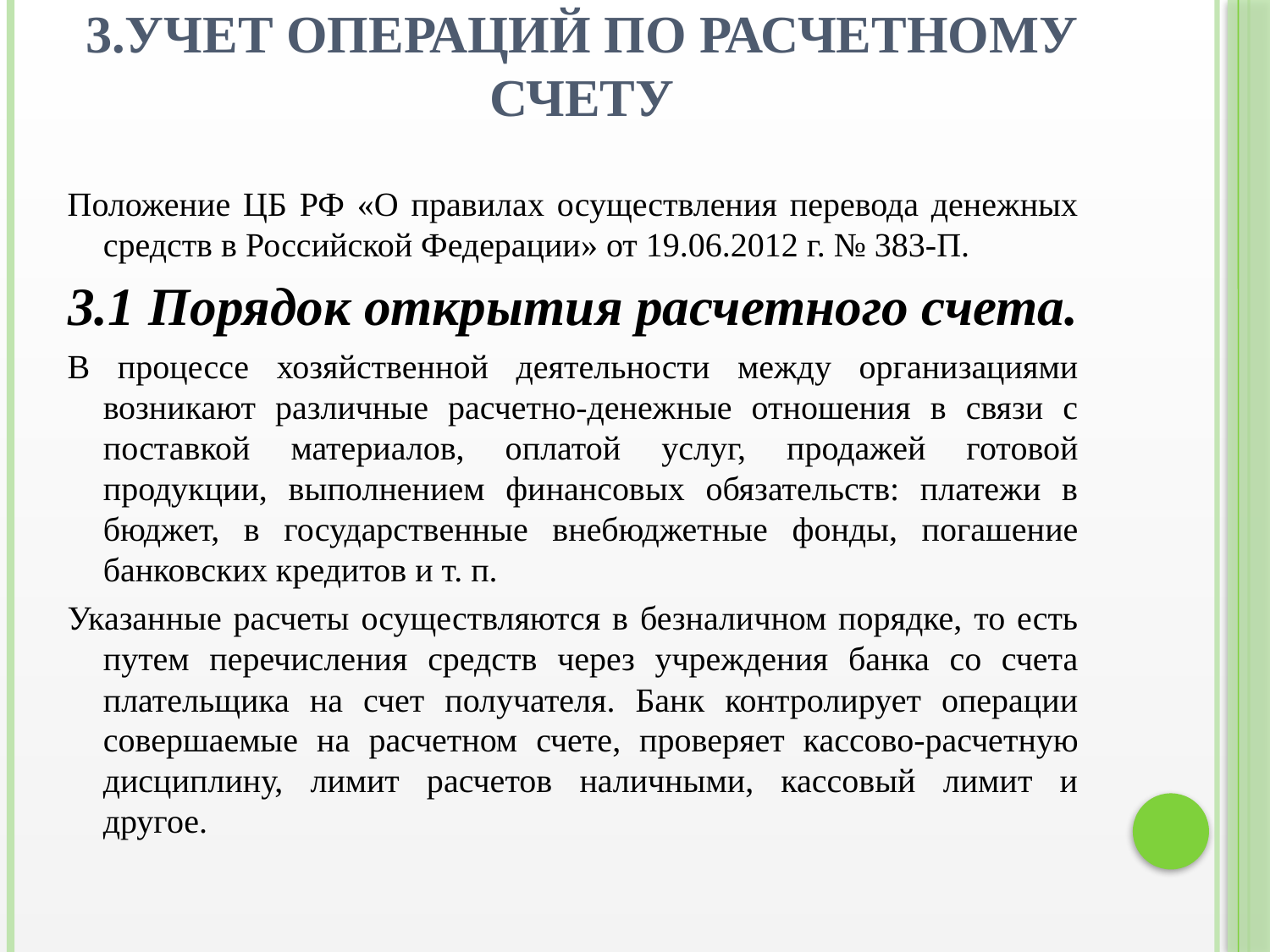

# 3.Учет операций по расчетному счету
Положение ЦБ РФ «О правилах осуществления перевода денежных средств в Российской Федерации» от 19.06.2012 г. № 383-П.
3.1 Порядок открытия расчетного счета.
В процессе хозяйственной деятельности между организациями возникают различные расчетно-денежные отношения в связи с поставкой материалов, оплатой услуг, продажей готовой продукции, выполнением финансовых обязательств: платежи в бюджет, в государственные внебюджетные фонды, погашение банковских кредитов и т. п.
Указанные расчеты осуществляются в безналичном порядке, то есть путем перечисления средств через учреждения банка со счета плательщика на счет получателя. Банк контролирует операции совершаемые на расчетном счете, проверяет кассово-расчетную дисциплину, лимит расчетов наличными, кассовый лимит и другое.